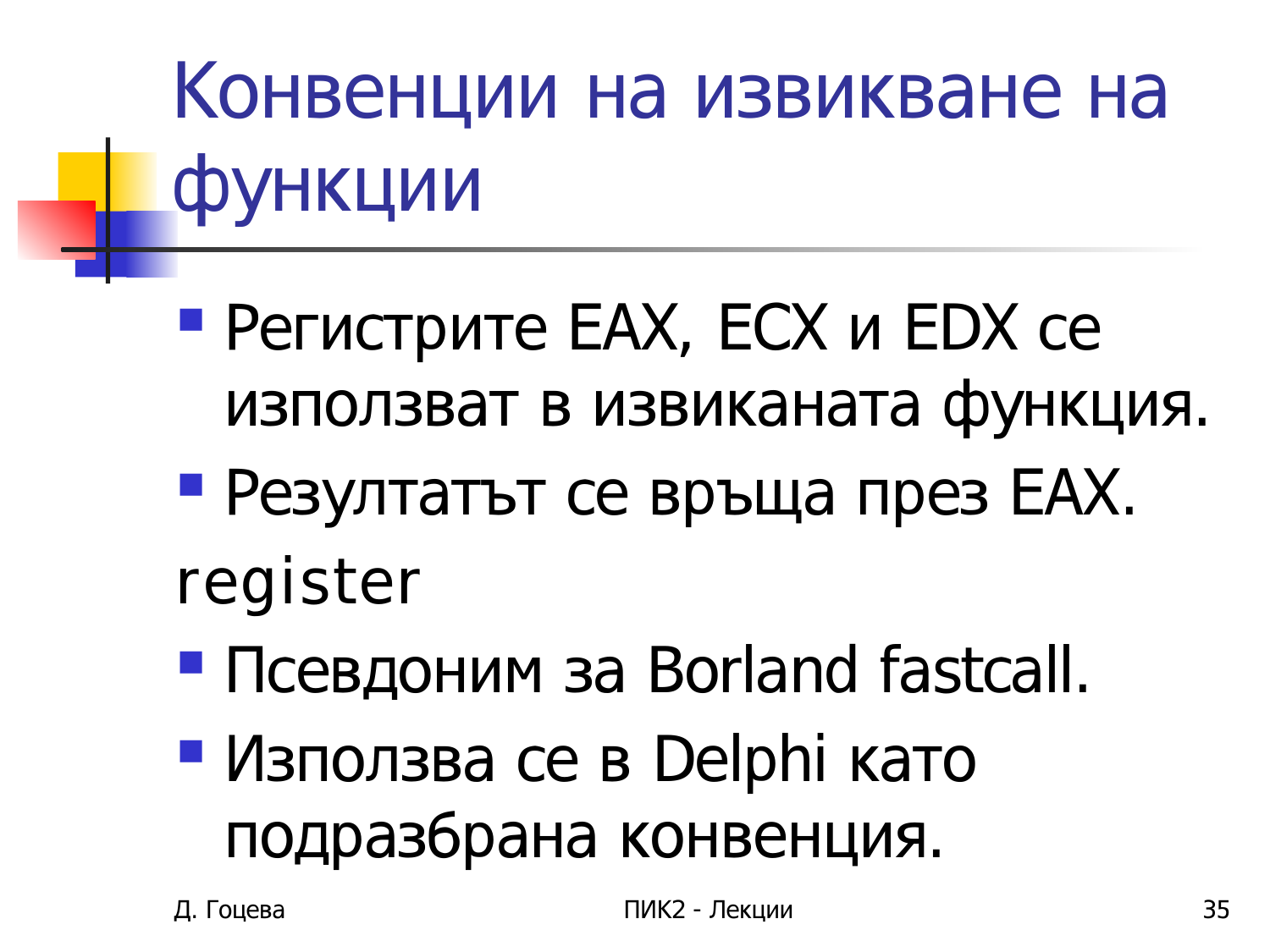

# Конвенции на извикване на функции
Регистрите EAX, ECX и EDX се използват в извиканата функция.
Резултатът се връща през ЕАХ.
register
Псевдоним за Borland fastcall.
Използва се в Delphi като подразбрана конвенция.
Д. Гоцева
ПИК2 - Лекции
35